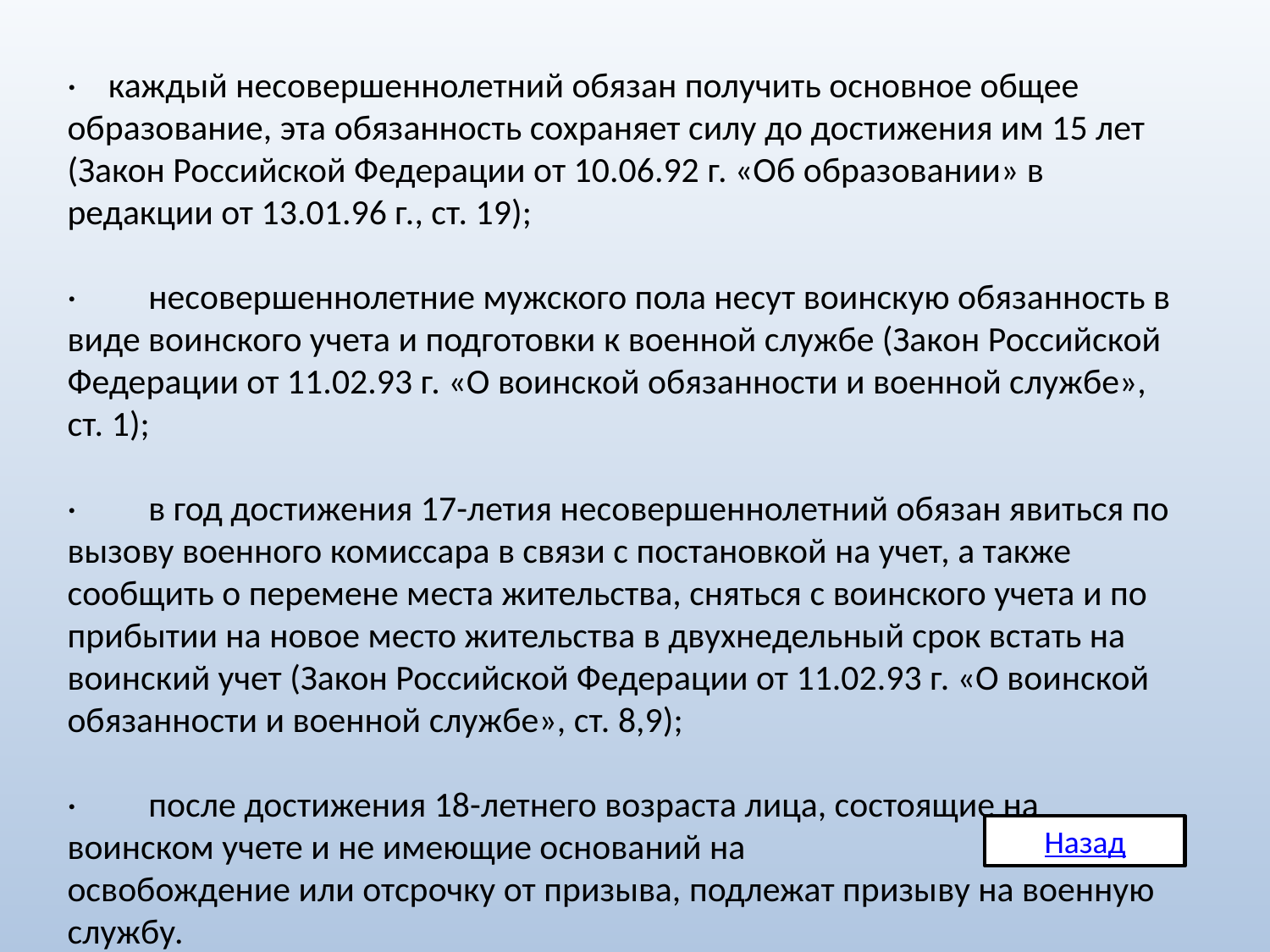

·    каждый несовершеннолетний обязан получить основное общее образование, эта обязанность сохраняет силу до достижения им 15 лет (Закон Российской Федерации от 10.06.92 г. «Об образовании» в редакции от 13.01.96 г., ст. 19);

·         несовершеннолетние мужского пола несут воинскую обязанность в виде воинского учета и подготовки к военной службе (Закон Российской Федерации от 11.02.93 г. «О воинской обязанности и военной службе», ст. 1);

·         в год достижения 17-летия несовершеннолетний обязан явиться по вызову военного комиссара в связи с постановкой на учет, а также сообщить о перемене места жительства, сняться с воинского учета и по прибытии на новое место жительства в двухнедельный срок встать на воинский учет (Закон Российской Федерации от 11.02.93 г. «О воинской обязанности и военной службе», ст. 8,9);

·         после достижения 18-летнего возраста лица, состоящие на воинском учете и не имеющие оснований на
освобождение или отсрочку от призыва, подлежат призы­ву на военную службу.

Назад